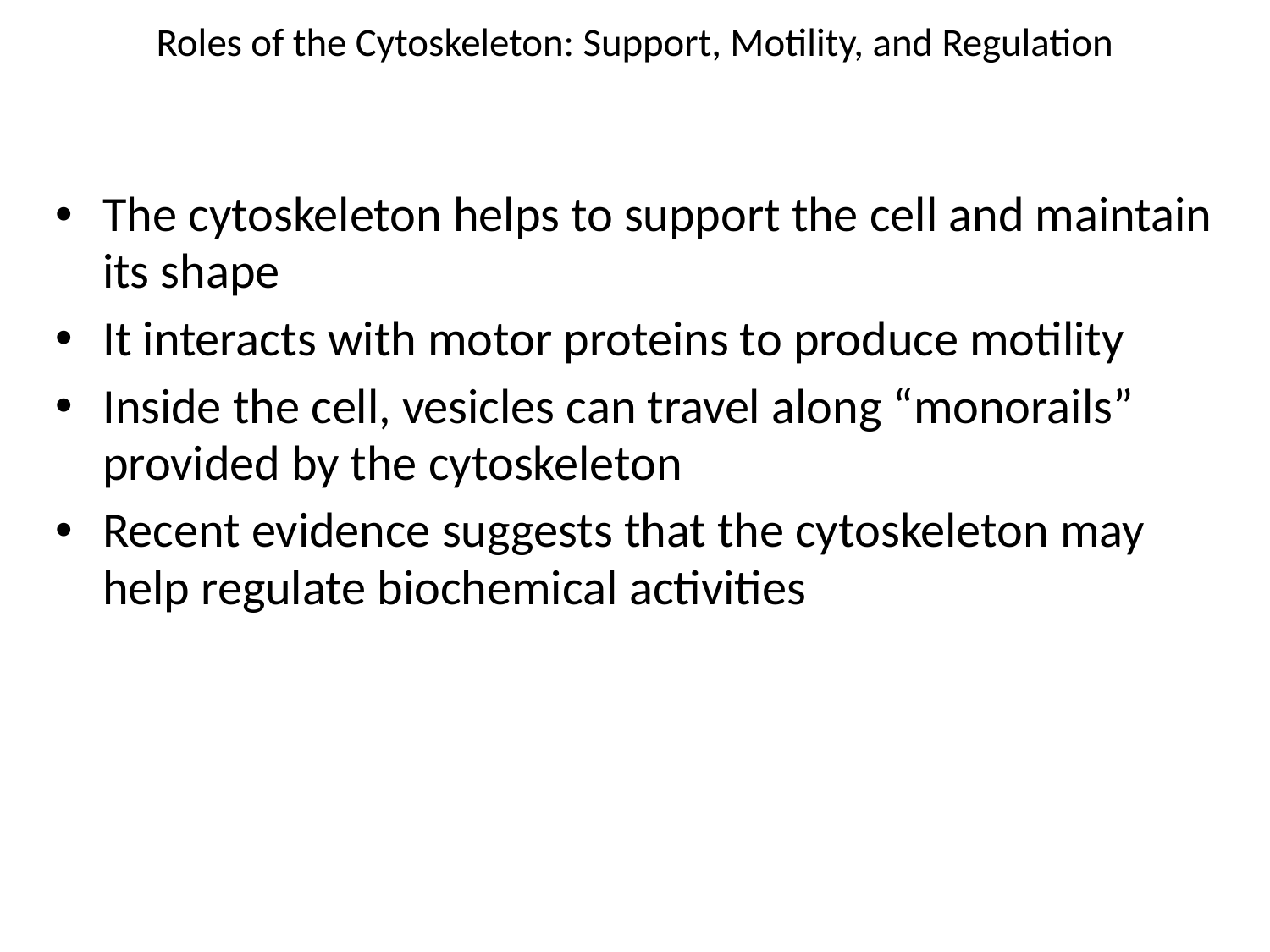

# Roles of the Cytoskeleton: Support, Motility, and Regulation
The cytoskeleton helps to support the cell and maintain its shape
It interacts with motor proteins to produce motility
Inside the cell, vesicles can travel along “monorails” provided by the cytoskeleton
Recent evidence suggests that the cytoskeleton may help regulate biochemical activities